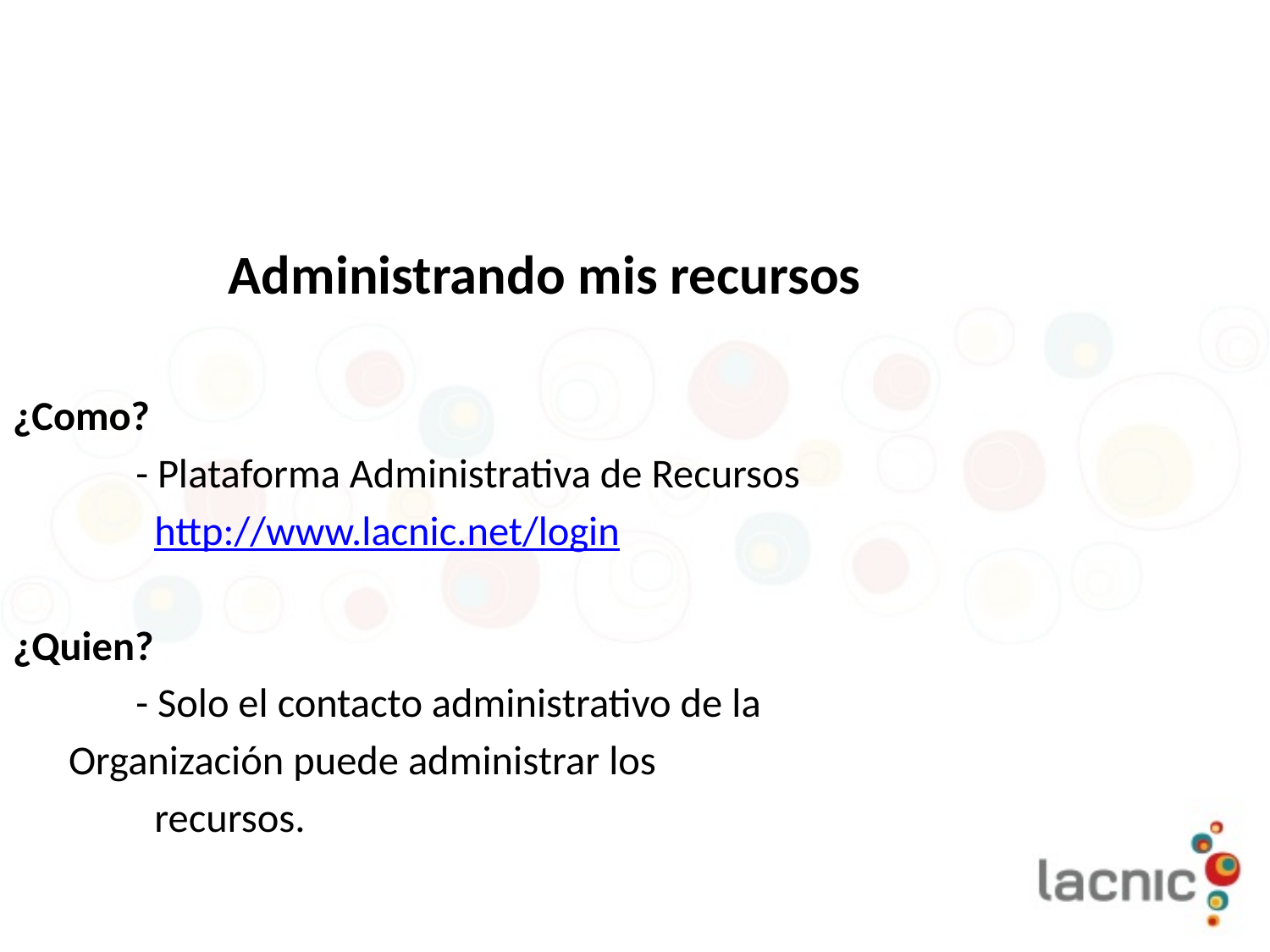

Administrando mis recursos

¿Como?
	- Plataforma Administrativa de Recursos
	  http://www.lacnic.net/login

¿Quien?
	- Solo el contacto administrativo de la
      Organización puede administrar los
	  recursos.